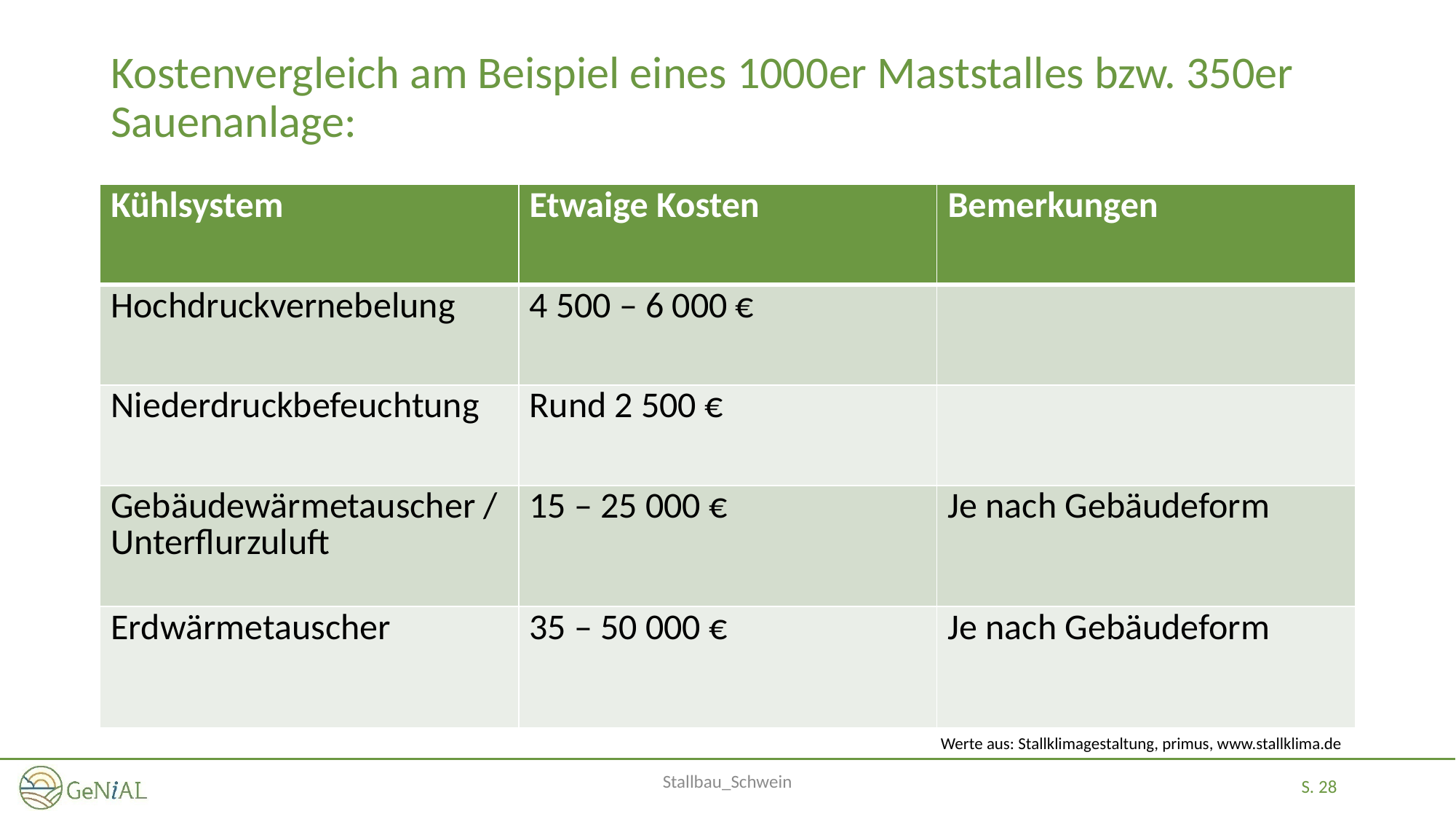

# Kostenvergleich am Beispiel eines 1000er Maststalles bzw. 350er Sauenanlage:
| Kühlsystem | Etwaige Kosten | Bemerkungen |
| --- | --- | --- |
| Hochdruckvernebelung | 4 500 – 6 000 € |  |
| Niederdruckbefeuchtung | Rund 2 500 € |  |
| Gebäudewärmetauscher / Unterflurzuluft | 15 – 25 000 € | Je nach Gebäudeform |
| Erdwärmetauscher | 35 – 50 000 € | Je nach Gebäudeform |
Werte aus: Stallklimagestaltung, primus, www.stallklima.de
Stallbau_Schwein